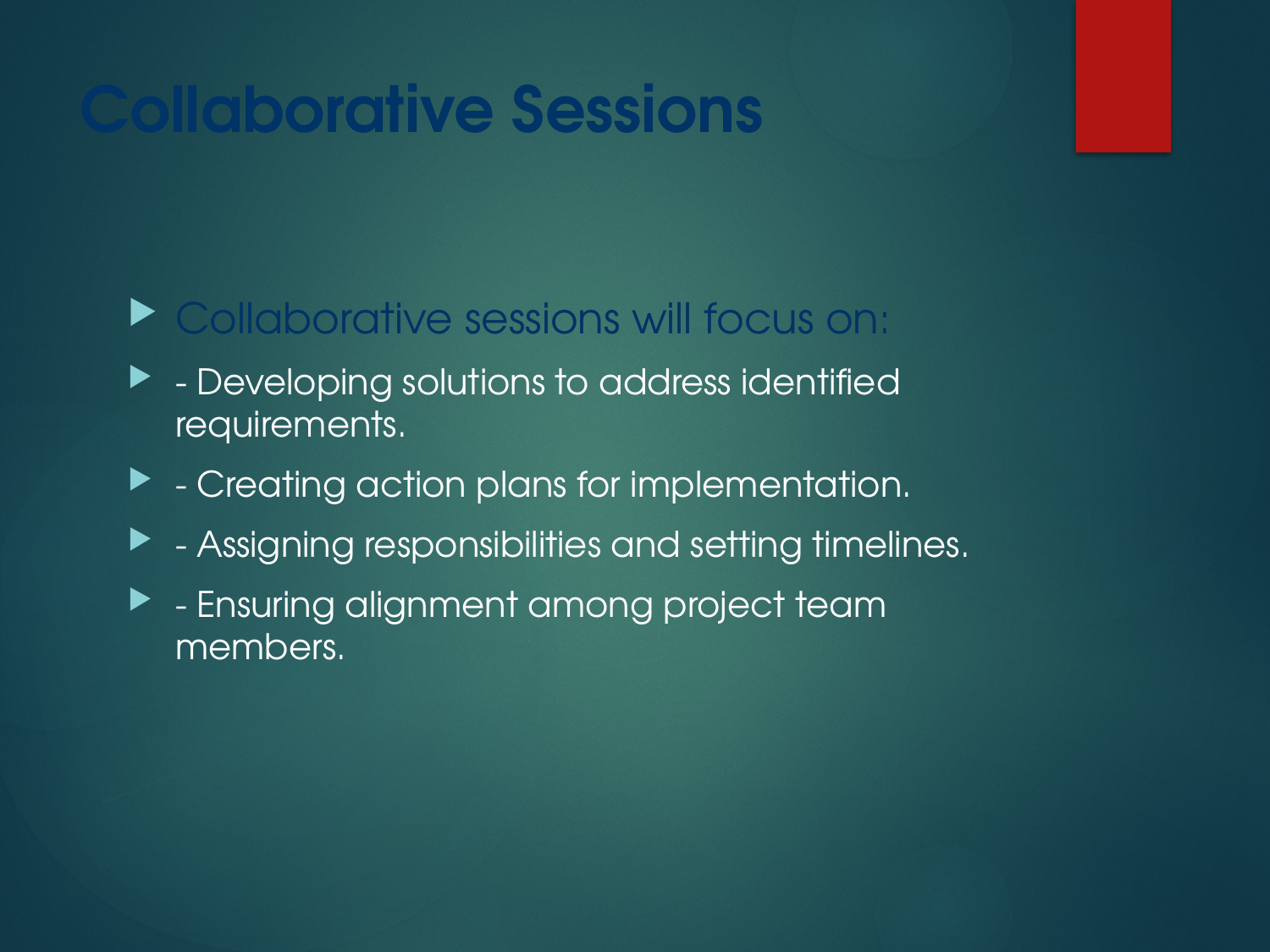

# Collaborative Sessions
Collaborative sessions will focus on:
- Developing solutions to address identified requirements.
- Creating action plans for implementation.
- Assigning responsibilities and setting timelines.
- Ensuring alignment among project team members.